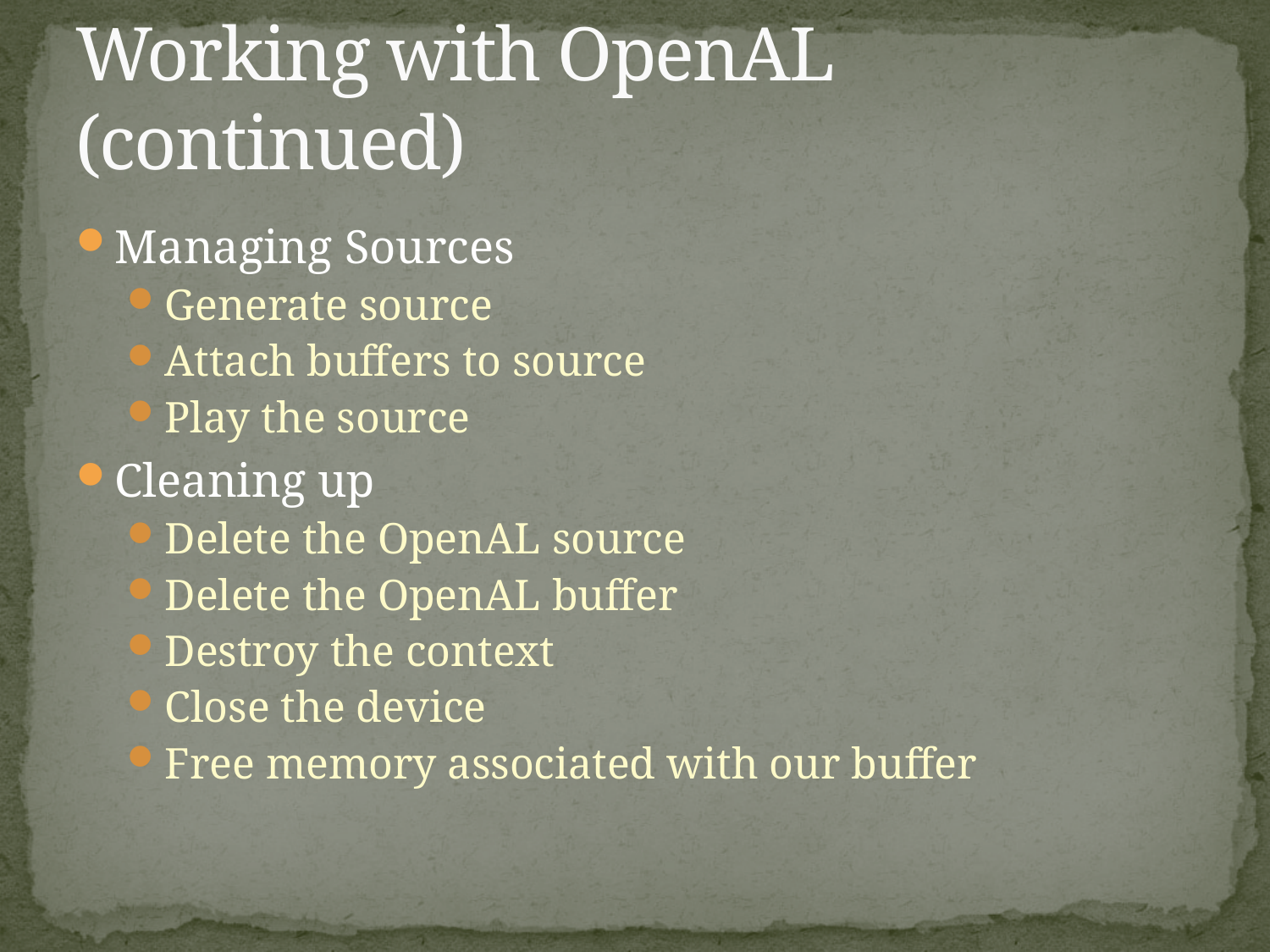

# Working with OpenAL (continued)
Managing Sources
Generate source
Attach buffers to source
Play the source
Cleaning up
Delete the OpenAL source
Delete the OpenAL buffer
Destroy the context
Close the device
Free memory associated with our buffer